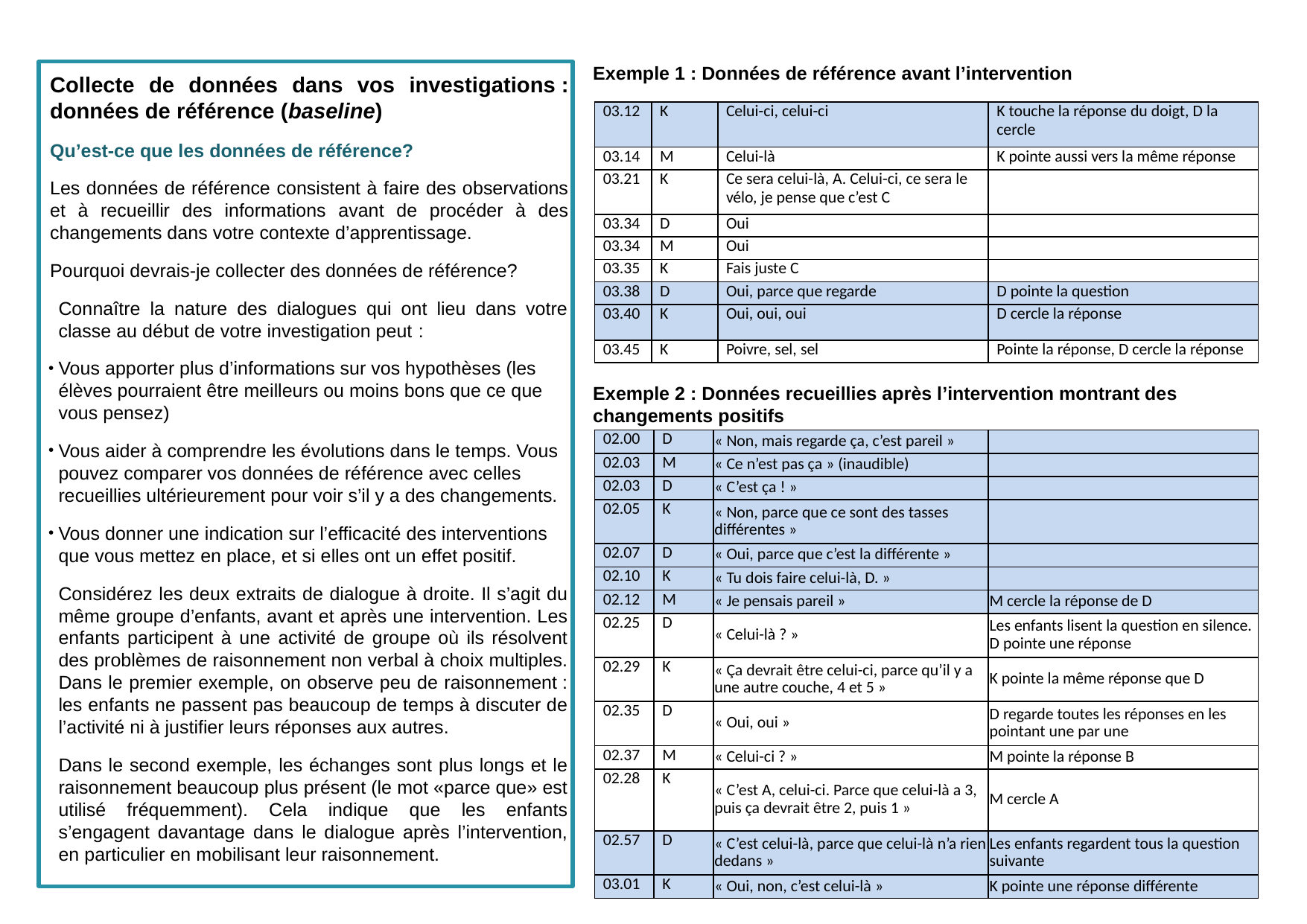

Exemple 1 : Données de référence avant l’intervention

Collecte de données dans vos investigations : données de référence (baseline)
Qu’est-ce que les données de référence?
Les données de référence consistent à faire des observations et à recueillir des informations avant de procéder à des changements dans votre contexte d’apprentissage.
Pourquoi devrais-je collecter des données de référence?
Connaître la nature des dialogues qui ont lieu dans votre classe au début de votre investigation peut :
Vous apporter plus d’informations sur vos hypothèses (les élèves pourraient être meilleurs ou moins bons que ce que vous pensez)
Vous aider à comprendre les évolutions dans le temps. Vous pouvez comparer vos données de référence avec celles recueillies ultérieurement pour voir s’il y a des changements.
Vous donner une indication sur l’efficacité des interventions que vous mettez en place, et si elles ont un effet positif.
Considérez les deux extraits de dialogue à droite. Il s’agit du même groupe d’enfants, avant et après une intervention. Les enfants participent à une activité de groupe où ils résolvent des problèmes de raisonnement non verbal à choix multiples. Dans le premier exemple, on observe peu de raisonnement : les enfants ne passent pas beaucoup de temps à discuter de l’activité ni à justifier leurs réponses aux autres.
Dans le second exemple, les échanges sont plus longs et le raisonnement beaucoup plus présent (le mot «parce que» est utilisé fréquemment). Cela indique que les enfants s’engagent davantage dans le dialogue après l’intervention, en particulier en mobilisant leur raisonnement.
| 03.12 | K | Celui-ci, celui-ci | K touche la réponse du doigt, D la cercle |
| --- | --- | --- | --- |
| 03.14 | M | Celui-là | K pointe aussi vers la même réponse |
| 03.21 | K | Ce sera celui-là, A. Celui-ci, ce sera le vélo, je pense que c’est C |  |
| 03.34 | D | Oui |  |
| 03.34 | M | Oui |  |
| 03.35 | K | Fais juste C |  |
| 03.38 | D | Oui, parce que regarde | D pointe la question |
| 03.40 | K | Oui, oui, oui | D cercle la réponse |
| 03.45 | K | Poivre, sel, sel | Pointe la réponse, D cercle la réponse |
Exemple 2 : Données recueillies après l’intervention montrant des changements positifs
| 02.00 | D | « Non, mais regarde ça, c’est pareil » |  |
| --- | --- | --- | --- |
| 02.03 | M | « Ce n’est pas ça » (inaudible) |  |
| 02.03 | D | « C’est ça ! » |  |
| 02.05 | K | « Non, parce que ce sont des tasses différentes » |  |
| 02.07 | D | « Oui, parce que c’est la différente » |  |
| 02.10 | K | « Tu dois faire celui-là, D. » |  |
| 02.12 | M | « Je pensais pareil » | M cercle la réponse de D |
| 02.25 | D | « Celui-là ? » | Les enfants lisent la question en silence. D pointe une réponse |
| 02.29 | K | « Ça devrait être celui-ci, parce qu’il y a une autre couche, 4 et 5 » | K pointe la même réponse que D |
| 02.35 | D | « Oui, oui » | D regarde toutes les réponses en les pointant une par une |
| 02.37 | M | « Celui-ci ? » | M pointe la réponse B |
| 02.28 | K | « C’est A, celui-ci. Parce que celui-là a 3, puis ça devrait être 2, puis 1 » | M cercle A |
| 02.57 | D | « C’est celui-là, parce que celui-là n’a rien dedans » | Les enfants regardent tous la question suivante |
| 03.01 | K | « Oui, non, c’est celui-là » | K pointe une réponse différente |
29